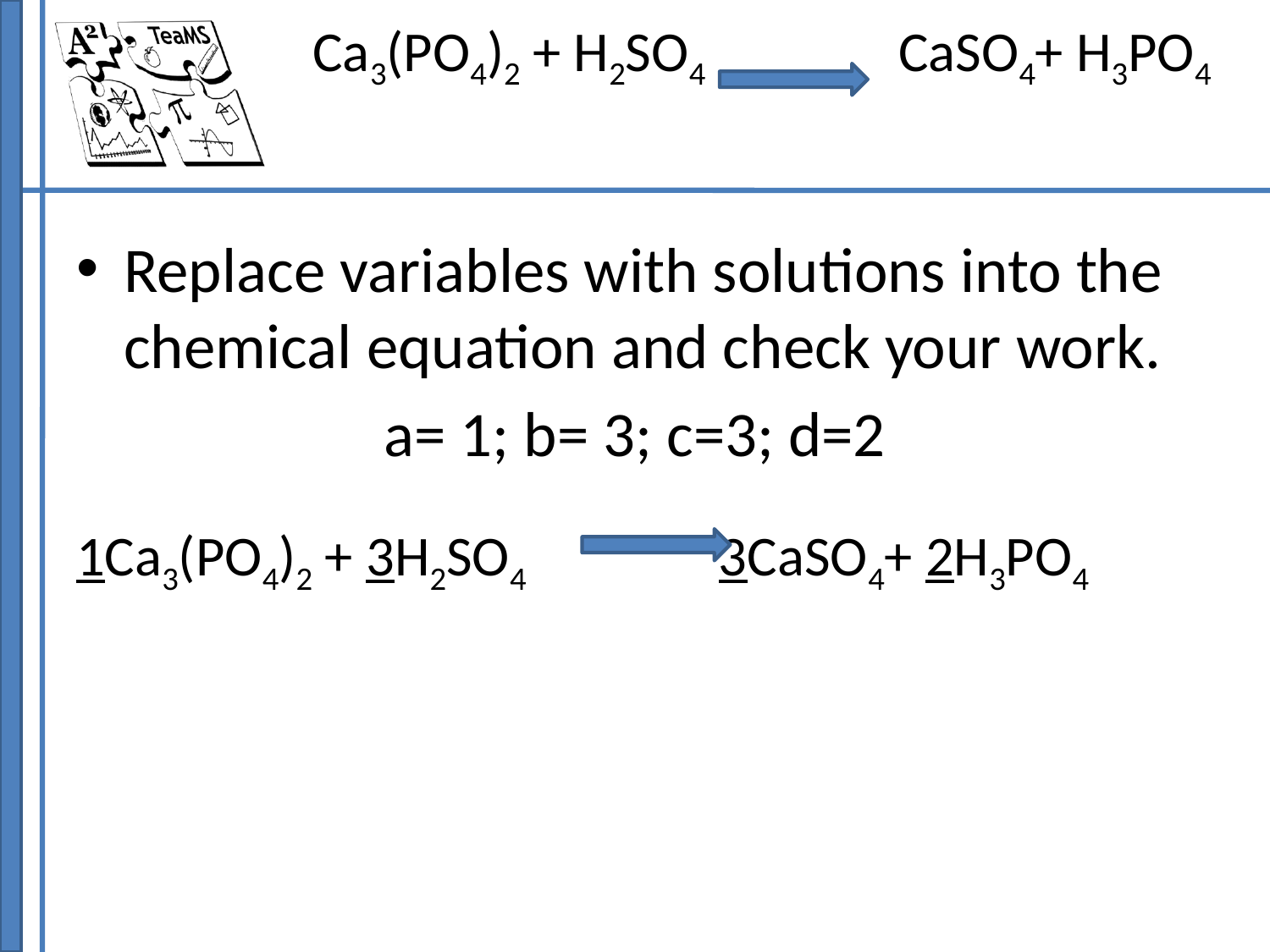

Replace variables with solutions into the chemical equation and check your work.
a= 1; b= 3; c=3; d=2
1Ca3(PO4)2 + 3H2SO4                          3CaSO4+ 2H3PO4

Ca3(PO4)2 + H2SO4                          CaSO4+ H3PO4